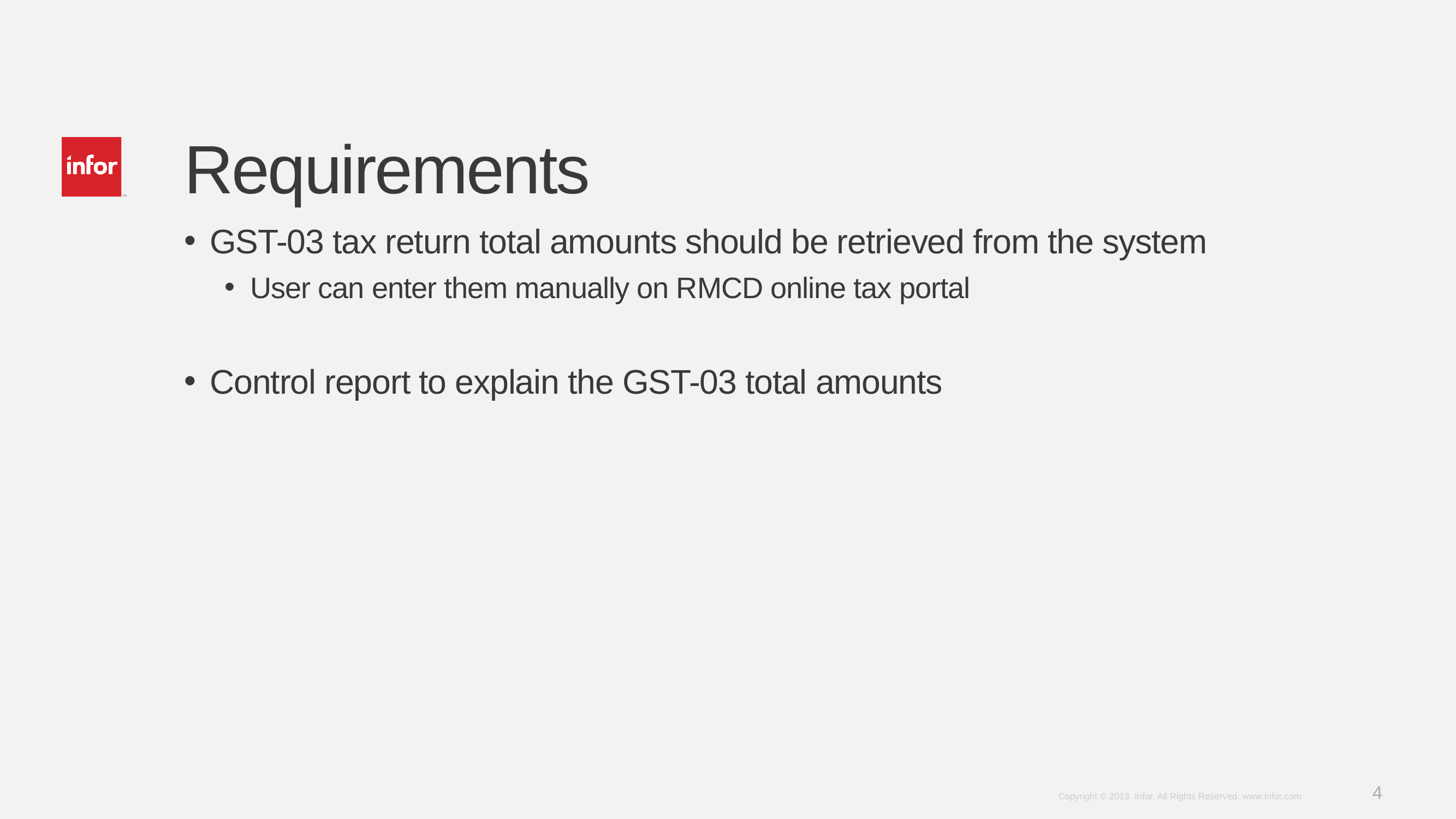

# Requirements
GST-03 tax return total amounts should be retrieved from the system
User can enter them manually on RMCD online tax portal

Control report to explain the GST-03 total amounts